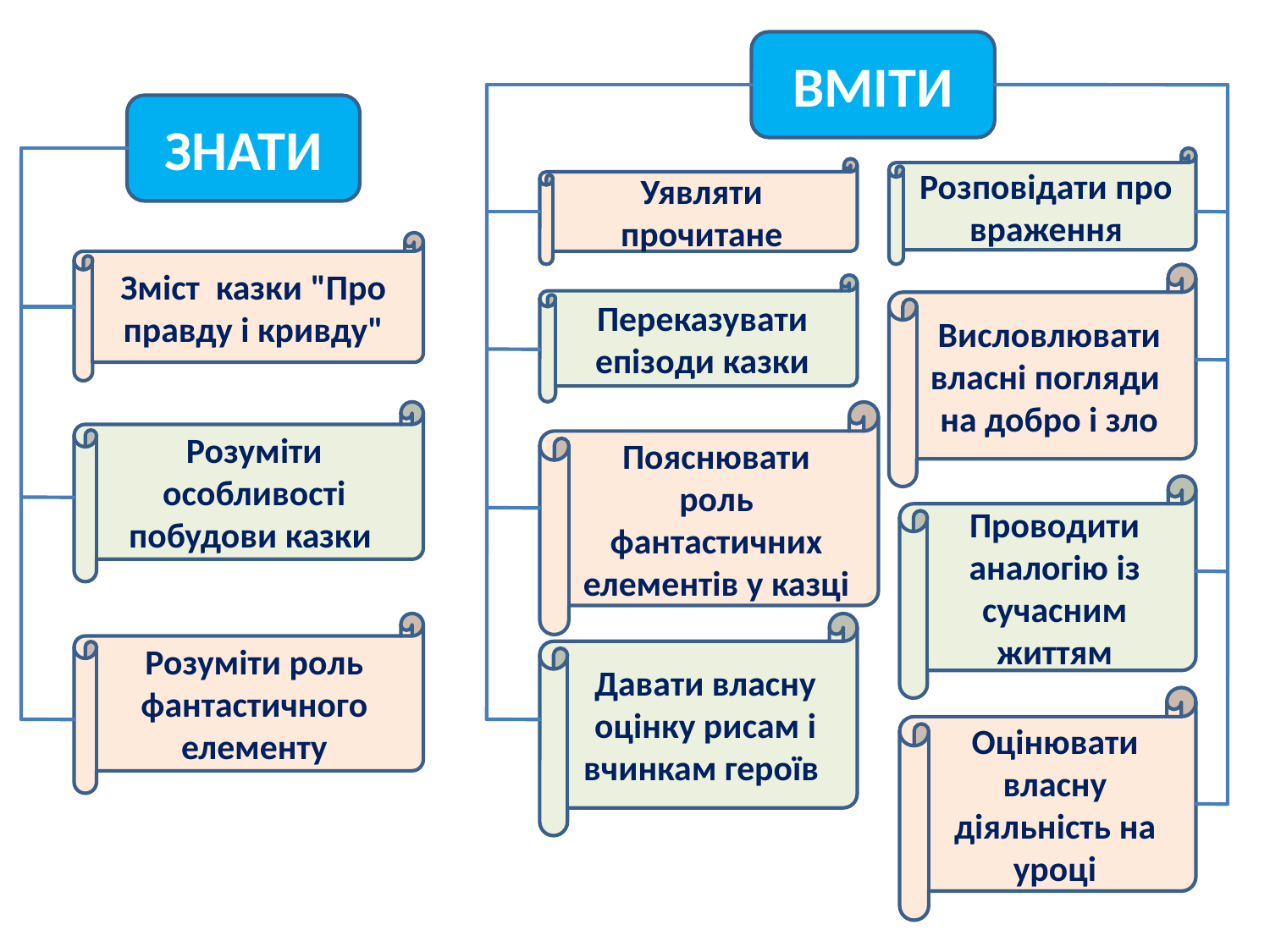

ВМІТИ
ЗНАТИ
Розповідати про враження
Уявляти прочитане
Зміст  казки "Про правду і кривду"
Висловлювати власні погляди  на добро і зло
Переказувати епізоди казки
Розуміти особливості побудови казки
Пояснювати роль фантастичних елементів у казці
Проводити аналогію із сучасним життям
Розуміти роль фантастичного елементу
Давати власну оцінку рисам і вчинкам героїв
Оцінювати власну діяльність на уроці